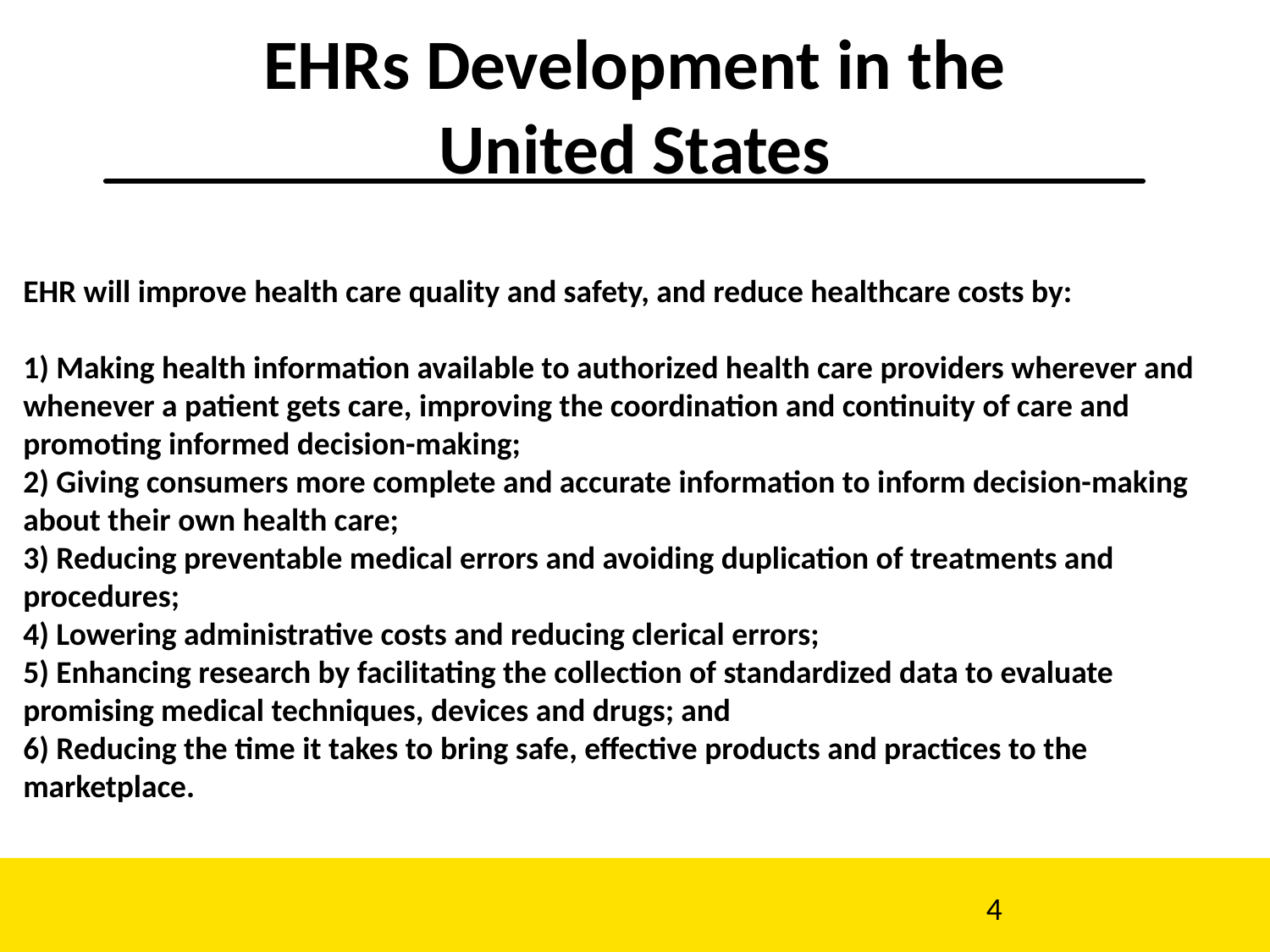

# EHRs Development in the United States
EHR will improve health care quality and safety, and reduce healthcare costs by:

1) Making health information available to authorized health care providers wherever and whenever a patient gets care, improving the coordination and continuity of care and promoting informed decision-making;
2) Giving consumers more complete and accurate information to inform decision-making about their own health care;
3) Reducing preventable medical errors and avoiding duplication of treatments and procedures;
4) Lowering administrative costs and reducing clerical errors;
5) Enhancing research by facilitating the collection of standardized data to evaluate promising medical techniques, devices and drugs; and
6) Reducing the time it takes to bring safe, effective products and practices to the marketplace.
4